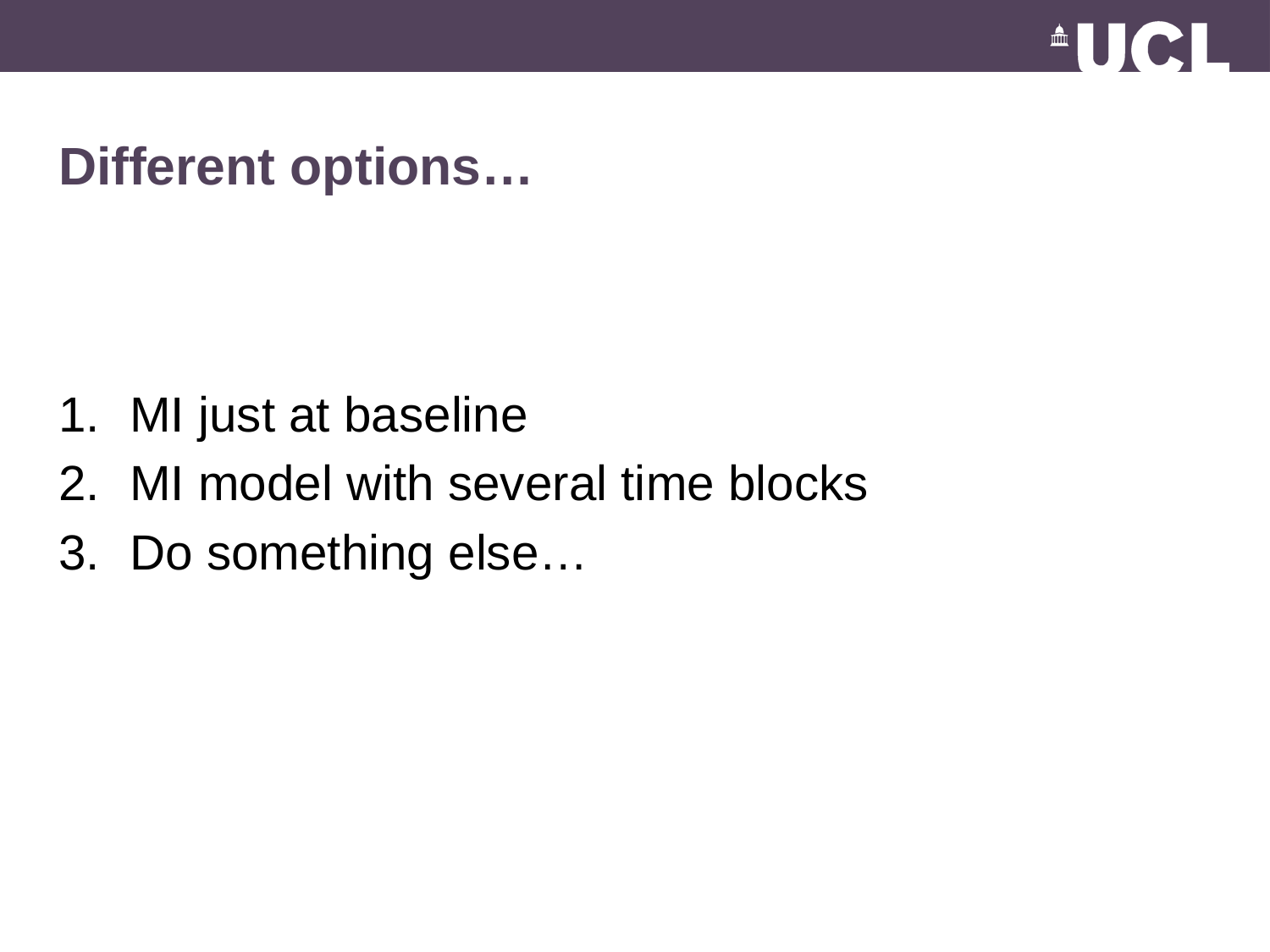

# Different options…
MI just at baseline
MI model with several time blocks
Do something else…